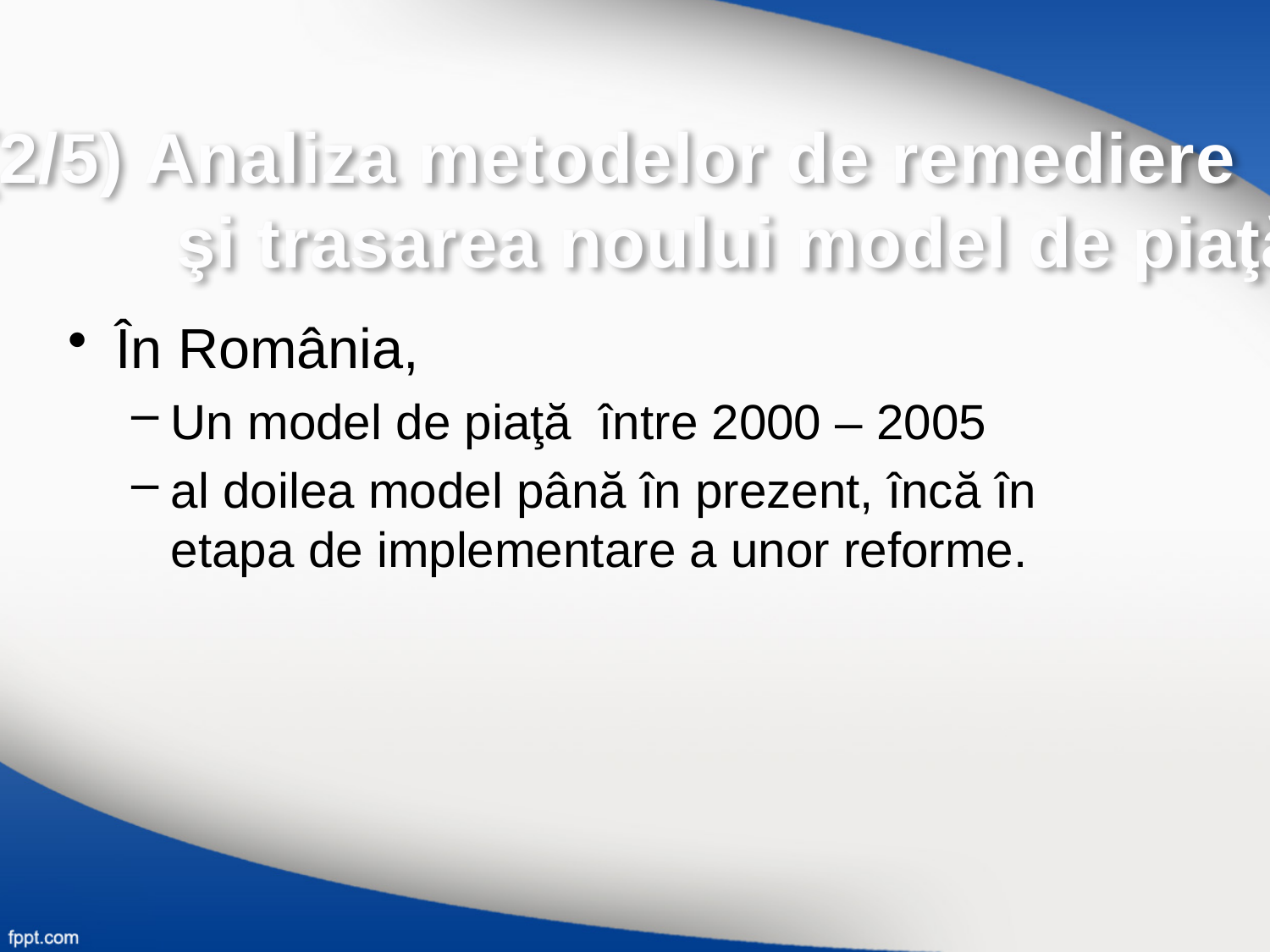

(2/5) Analiza metodelor de remediere
            şi trasarea noului model de piaţă
În România,
Un model de piaţă  între 2000 – 2005
al doilea model până în prezent, încă în etapa de implementare a unor reforme.